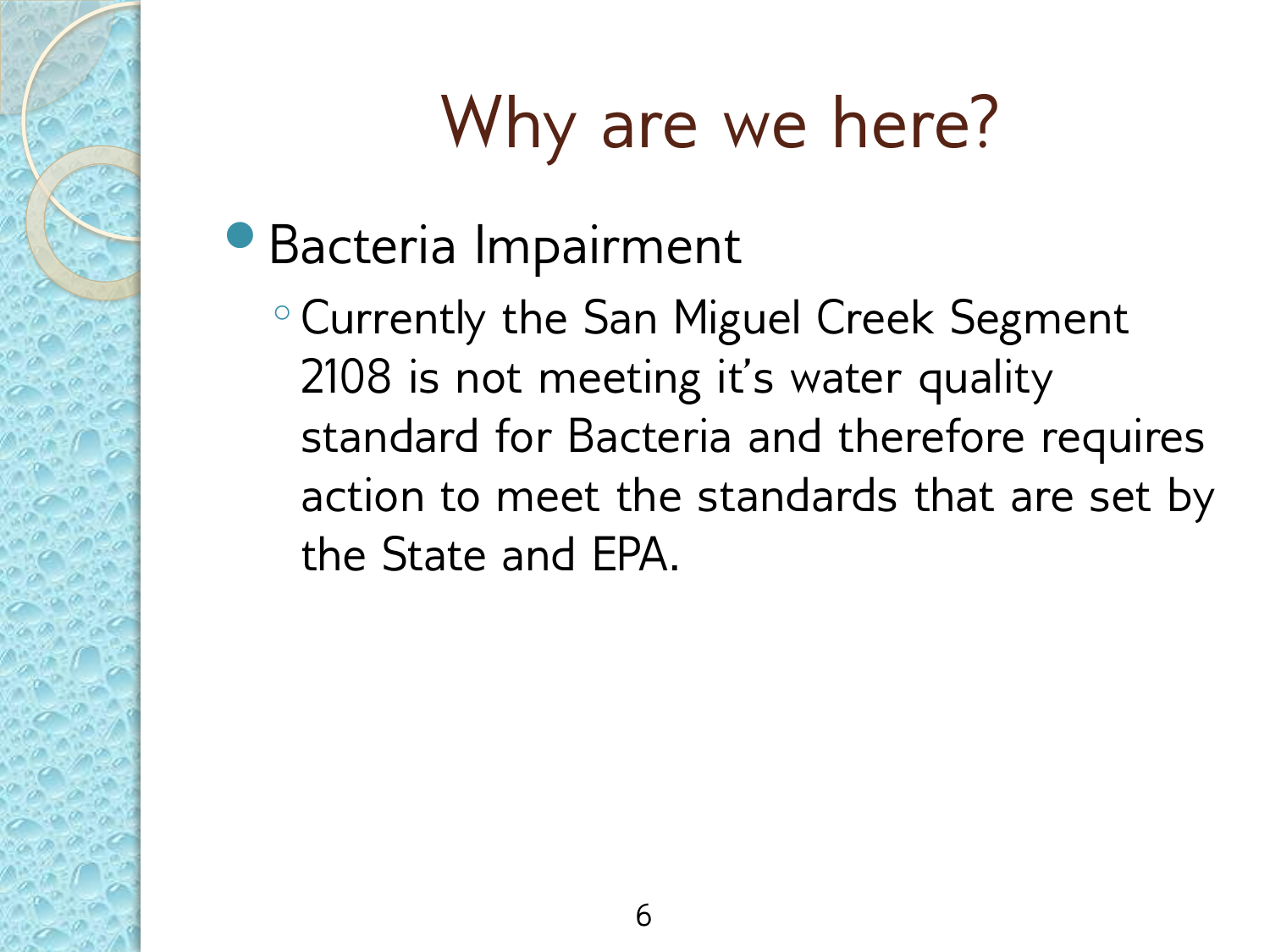

# Why are we here?
Bacteria Impairment
Currently the San Miguel Creek Segment 2108 is not meeting it’s water quality standard for Bacteria and therefore requires action to meet the standards that are set by the State and EPA.
 6